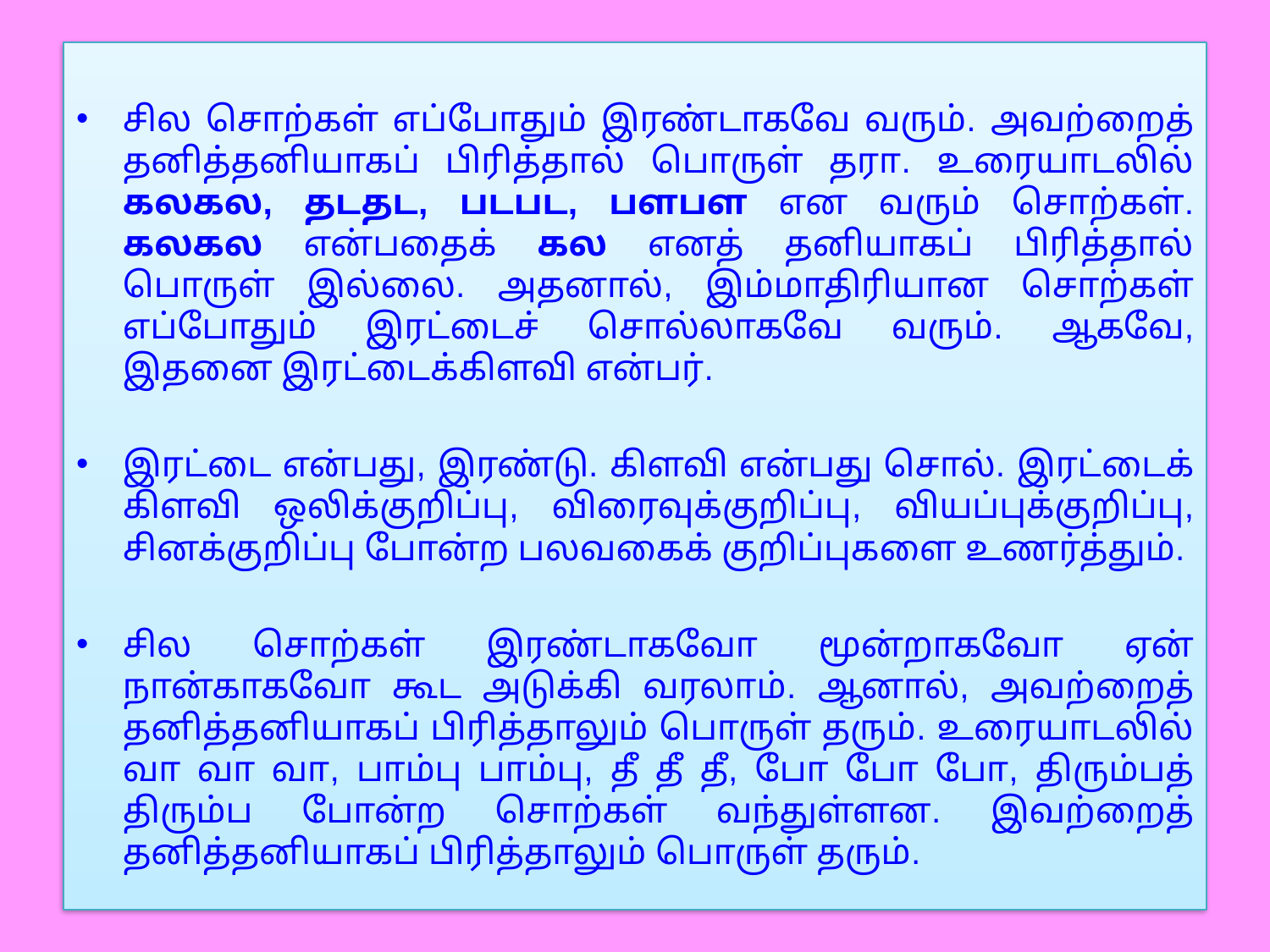

சில சொற்கள் எப்போதும் இரண்டாகவே வரும். அவற்றைத் தனித்தனியாகப் பிரித்தால் பொருள் தரா. உரையாடலில் கலகல, தடதட, படபட, பளபள என வரும் சொற்கள். கலகல என்பதைக் கல எனத் தனியாகப் பிரித்தால் பொருள் இல்லை. அதனால், இம்மாதிரியான சொற்கள் எப்போதும் இரட்டைச் சொல்லாகவே வரும். ஆகவே, இதனை இரட்டைக்கிளவி என்பர்.

இரட்டை என்பது, இரண்டு. கிளவி என்பது சொல். இரட்டைக் கிளவி ஒலிக்குறிப்பு, விரைவுக்குறிப்பு, வியப்புக்குறிப்பு, சினக்குறிப்பு போன்ற பலவகைக் குறிப்புகளை உணர்த்தும்.

சில சொற்கள் இரண்டாகவோ மூன்றாகவோ ஏன் நான்காகவோ கூட அடுக்கி வரலாம். ஆனால், அவற்றைத் தனித்தனியாகப் பிரித்தாலும் பொருள் தரும். உரையாடலில் வா வா வா, பாம்பு பாம்பு, தீ தீ தீ, போ போ போ, திரும்பத் திரும்ப போன்ற சொற்கள் வந்துள்ளன. இவற்றைத் தனித்தனியாகப் பிரித்தாலும் பொருள் தரும்.